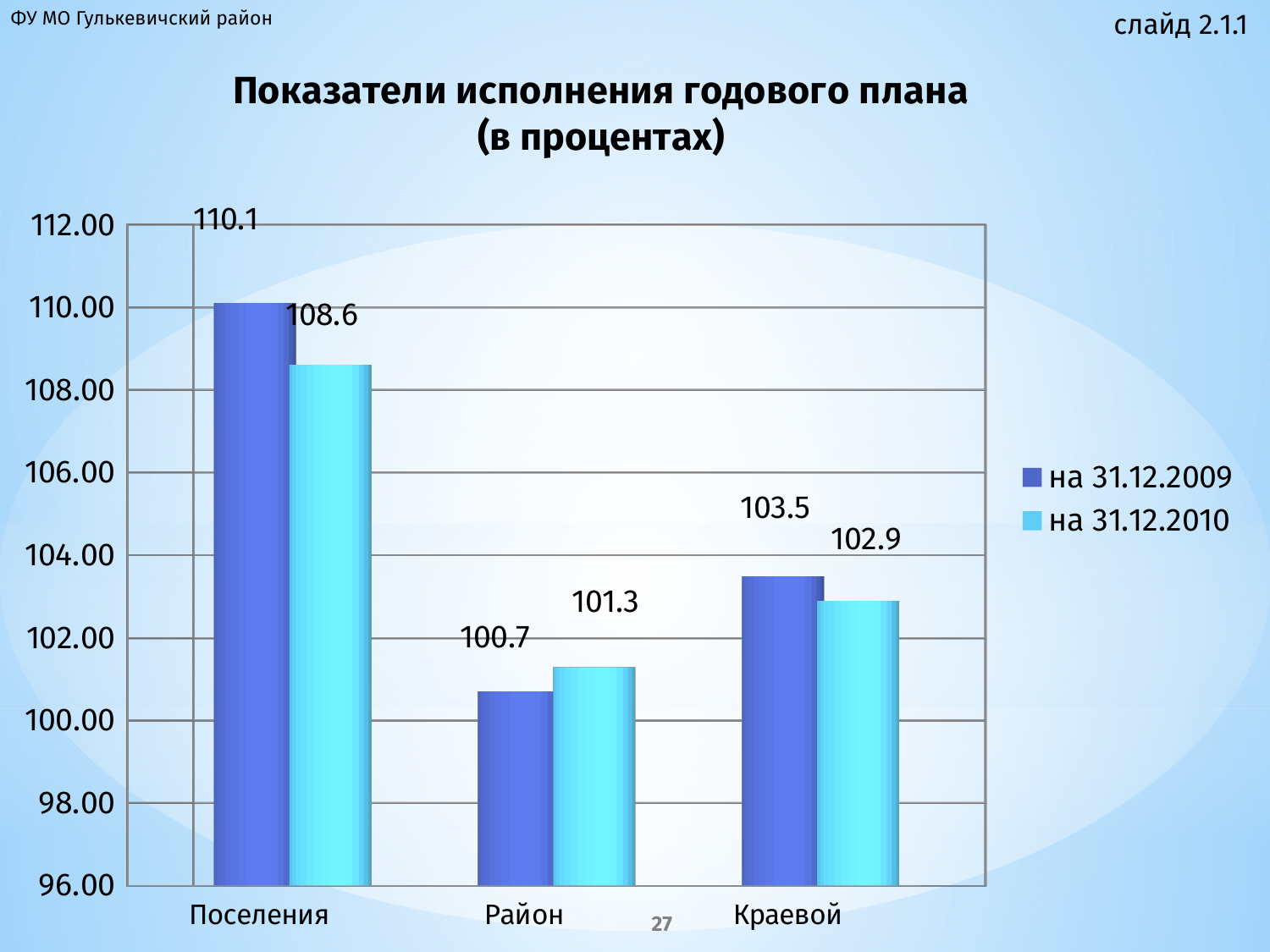

слайд 2.1.1
ФУ МО Гулькевичский район

[unsupported chart]

27